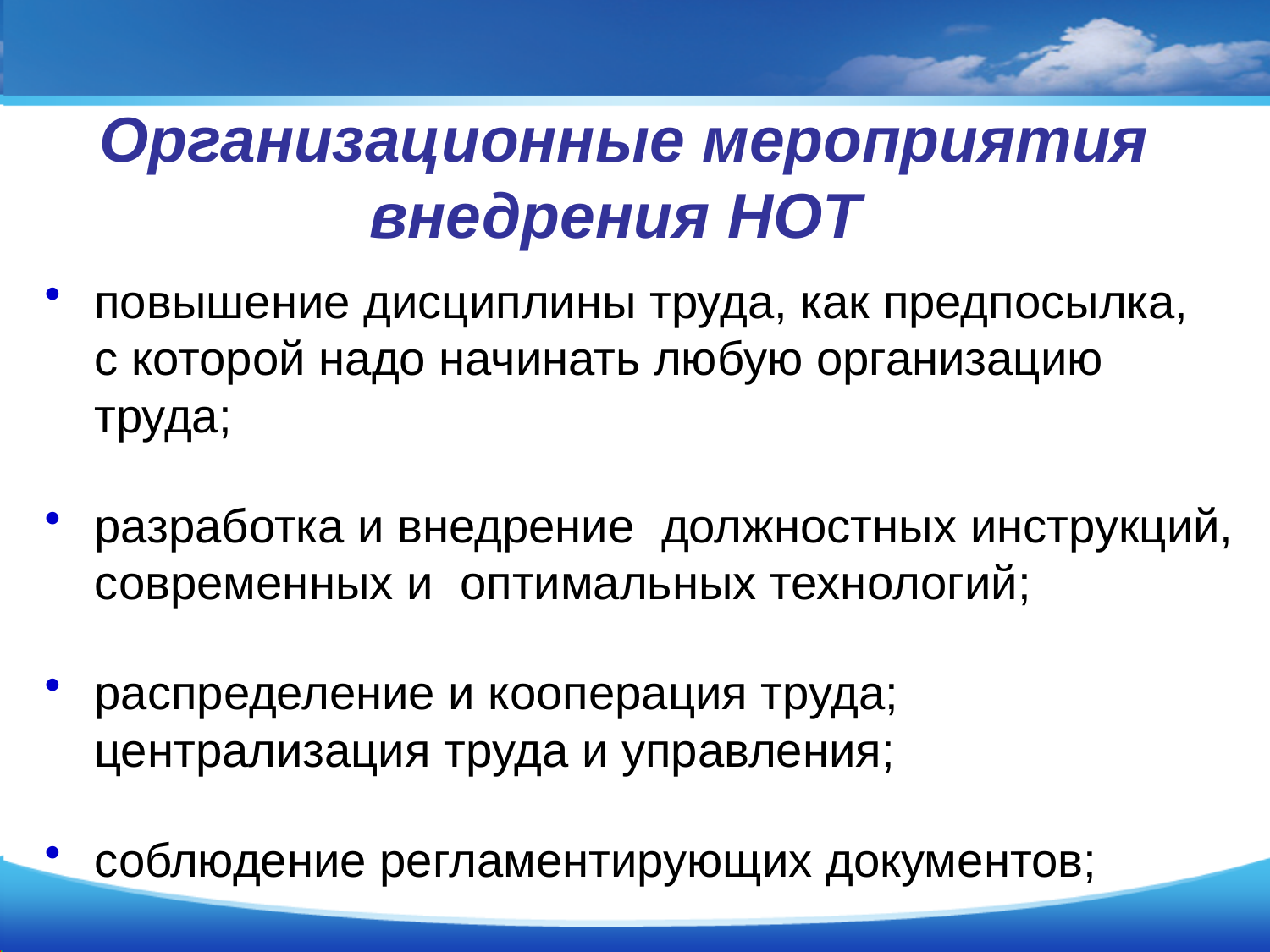

# Организационные мероприятия внедрения НОТ
повышение дисциплины труда, как предпосылка,  с которой надо начинать любую организацию труда;
разработка и внедрение  должностных инструкций, современных и  оптимальных технологий;
распределение и кооперация труда; централизация труда и управления;
соблюдение регламентирующих документов;